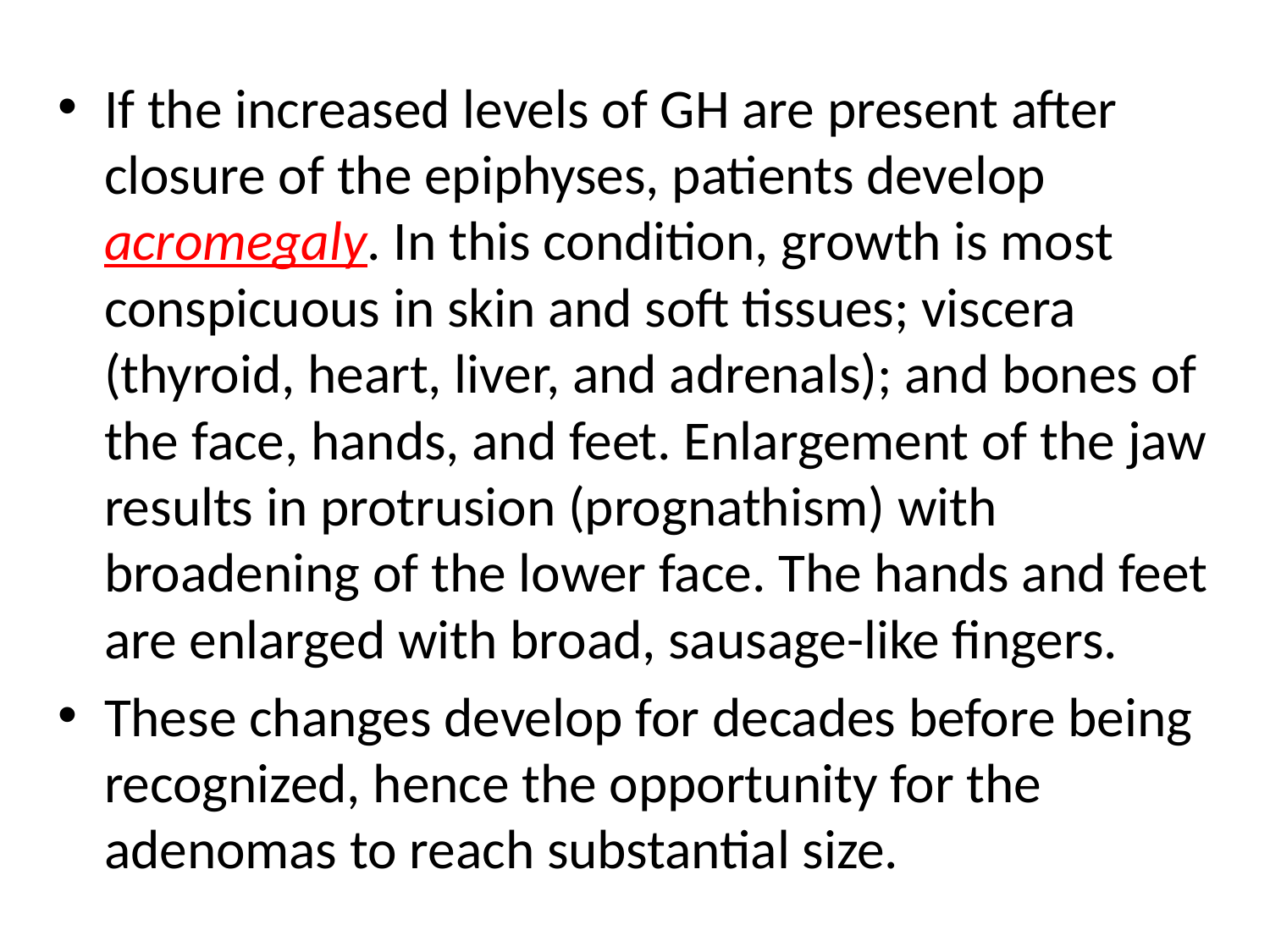

If the increased levels of GH are present after closure of the epiphyses, patients develop acromegaly. In this condition, growth is most conspicuous in skin and soft tissues; viscera (thyroid, heart, liver, and adrenals); and bones of the face, hands, and feet. Enlargement of the jaw results in protrusion (prognathism) with broadening of the lower face. The hands and feet are enlarged with broad, sausage-like fingers.
These changes develop for decades before being recognized, hence the opportunity for the adenomas to reach substantial size.